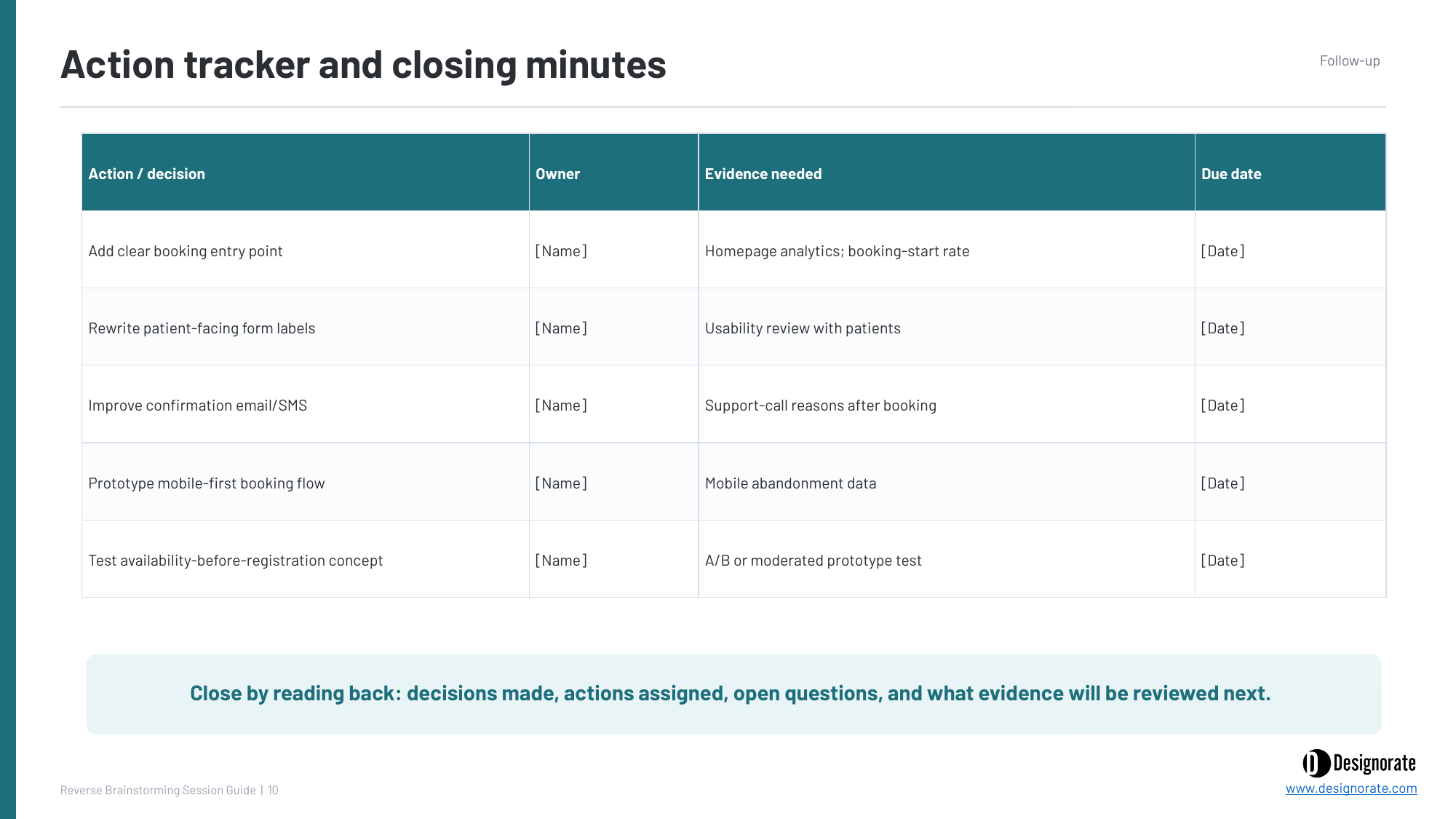

Action tracker and closing minutes
Follow-up

Action / decision
Owner
Evidence needed
Due date

Add clear booking entry point
[Name]
Homepage analytics; booking-start rate
[Date]

Rewrite patient-facing form labels
[Name]
Usability review with patients
[Date]

Improve confirmation email/SMS
[Name]
Support-call reasons after booking
[Date]

Prototype mobile-first booking flow
[Name]
Mobile abandonment data
[Date]

Test availability-before-registration concept
[Name]
A/B or moderated prototype test
[Date]

Close by reading back: decisions made, actions assigned, open questions, and what evidence will be reviewed next.
Reverse Brainstorming Session Guide  |  10